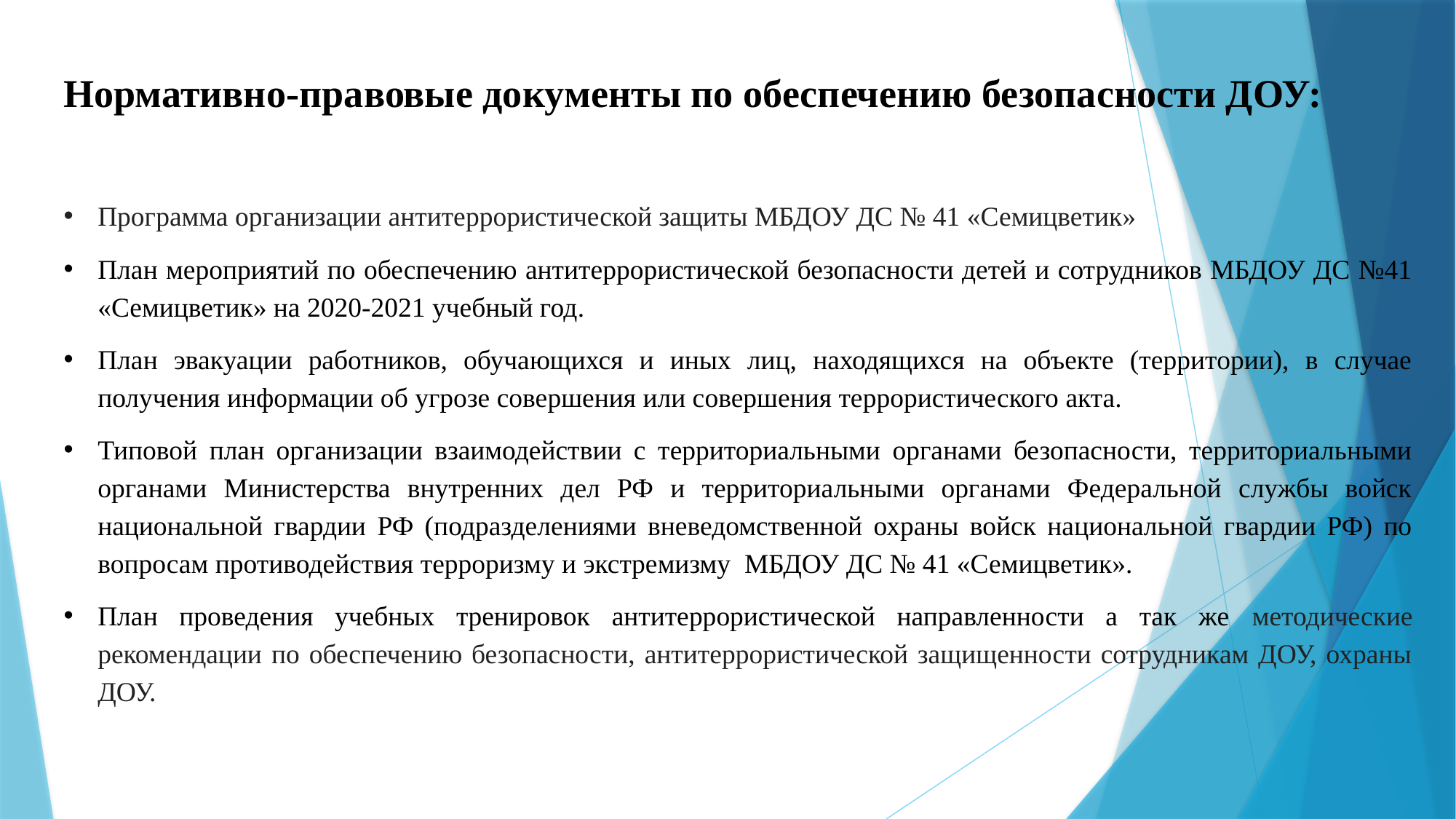

Нормативно-правовые документы по обеспечению безопасности ДОУ:

Программа организации антитеррористической защиты МБДОУ ДС № 41 «Семицветик»
План мероприятий по обеспечению антитеррористической безопасности детей и сотрудников МБДОУ ДС №41 «Семицветик» на 2020-2021 учебный год.
План эвакуации работников, обучающихся и иных лиц, находящихся на объекте (территории), в случае получения информации об угрозе совершения или совершения террористического акта.
Типовой план организации взаимодействии с территориальными органами безопасности, территориальными органами Министерства внутренних дел РФ и территориальными органами Федеральной службы войск национальной гвардии РФ (подразделениями вневедомственной охраны войск национальной гвардии РФ) по вопросам противодействия терроризму и экстремизму  МБДОУ ДС № 41 «Семицветик».
План проведения учебных тренировок антитеррористической направленности а так же методические рекомендации по обеспечению безопасности, антитеррористической защищенности сотрудникам ДОУ, охраны ДОУ.